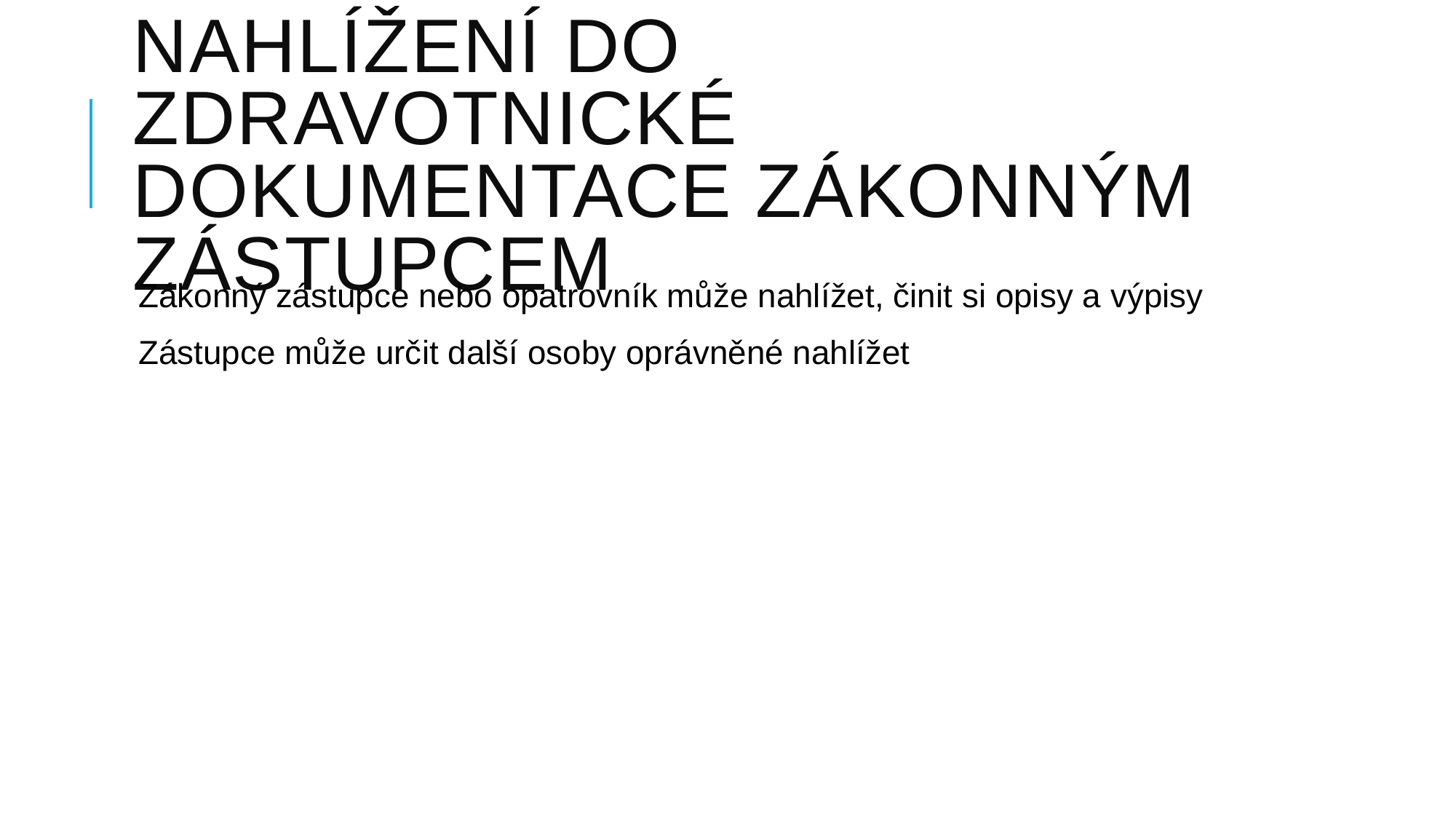

# Nahlížení do zdravotnické dokumentace zákonným zástupcem
Zákonný zástupce nebo opatrovník může nahlížet, činit si opisy a výpisy
Zástupce může určit další osoby oprávněné nahlížet